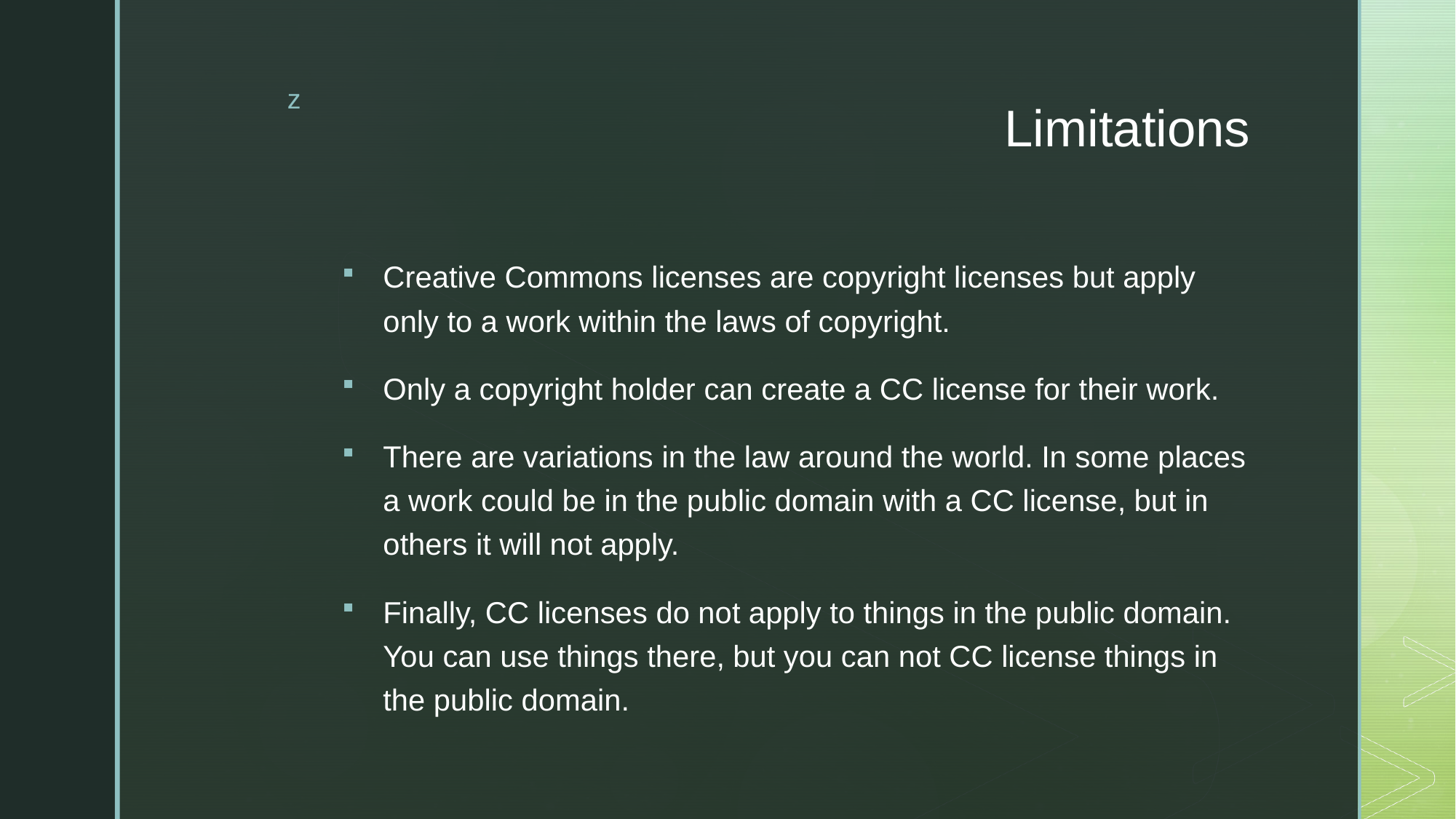

# Limitations
Creative Commons licenses are copyright licenses but apply only to a work within the laws of copyright.
Only a copyright holder can create a CC license for their work.
There are variations in the law around the world. In some places a work could be in the public domain with a CC license, but in others it will not apply.
Finally, CC licenses do not apply to things in the public domain. You can use things there, but you can not CC license things in the public domain.